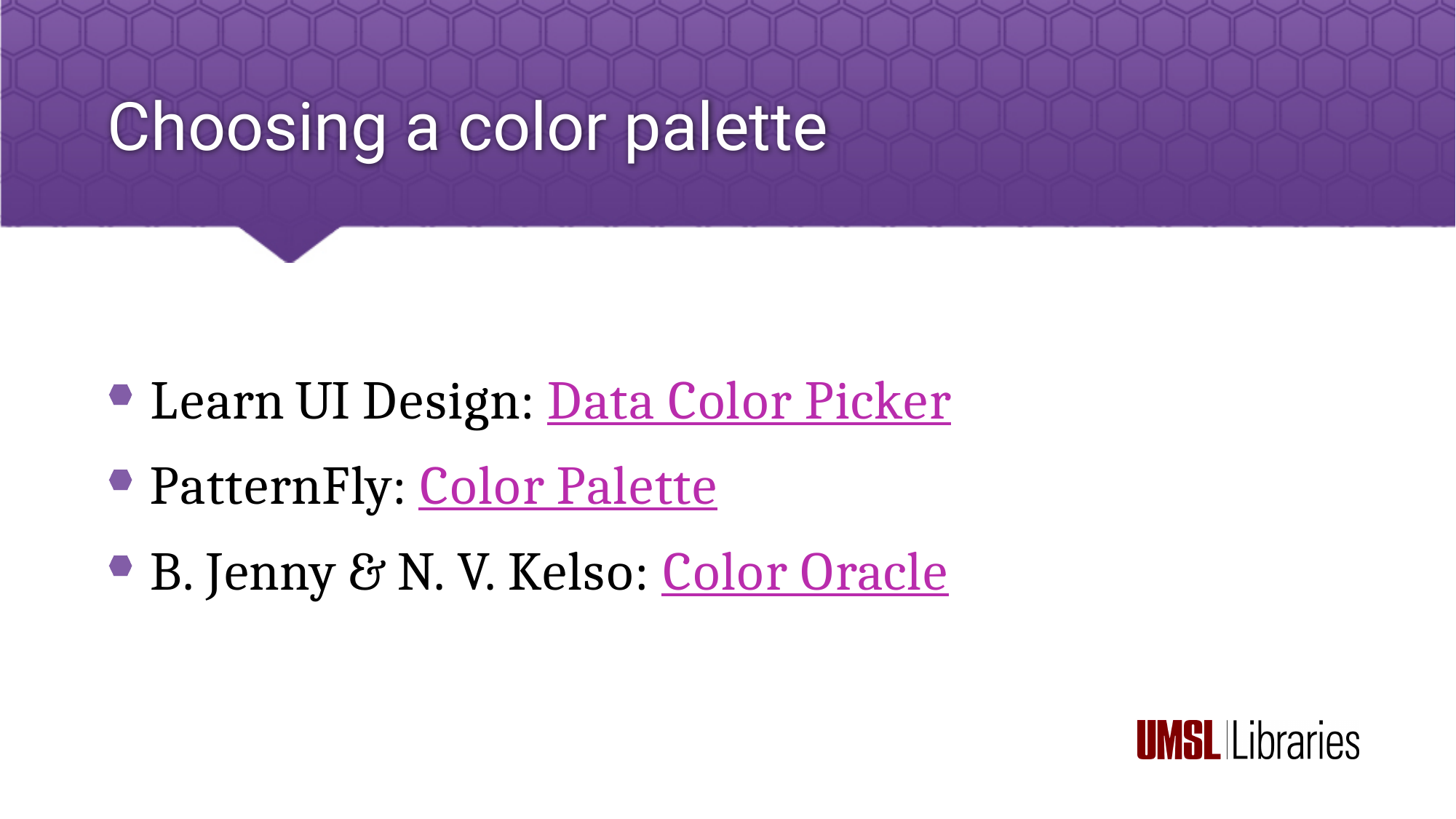

# Choosing a color palette
Learn UI Design: Data Color Picker
PatternFly: Color Palette
B. Jenny & N. V. Kelso: Color Oracle